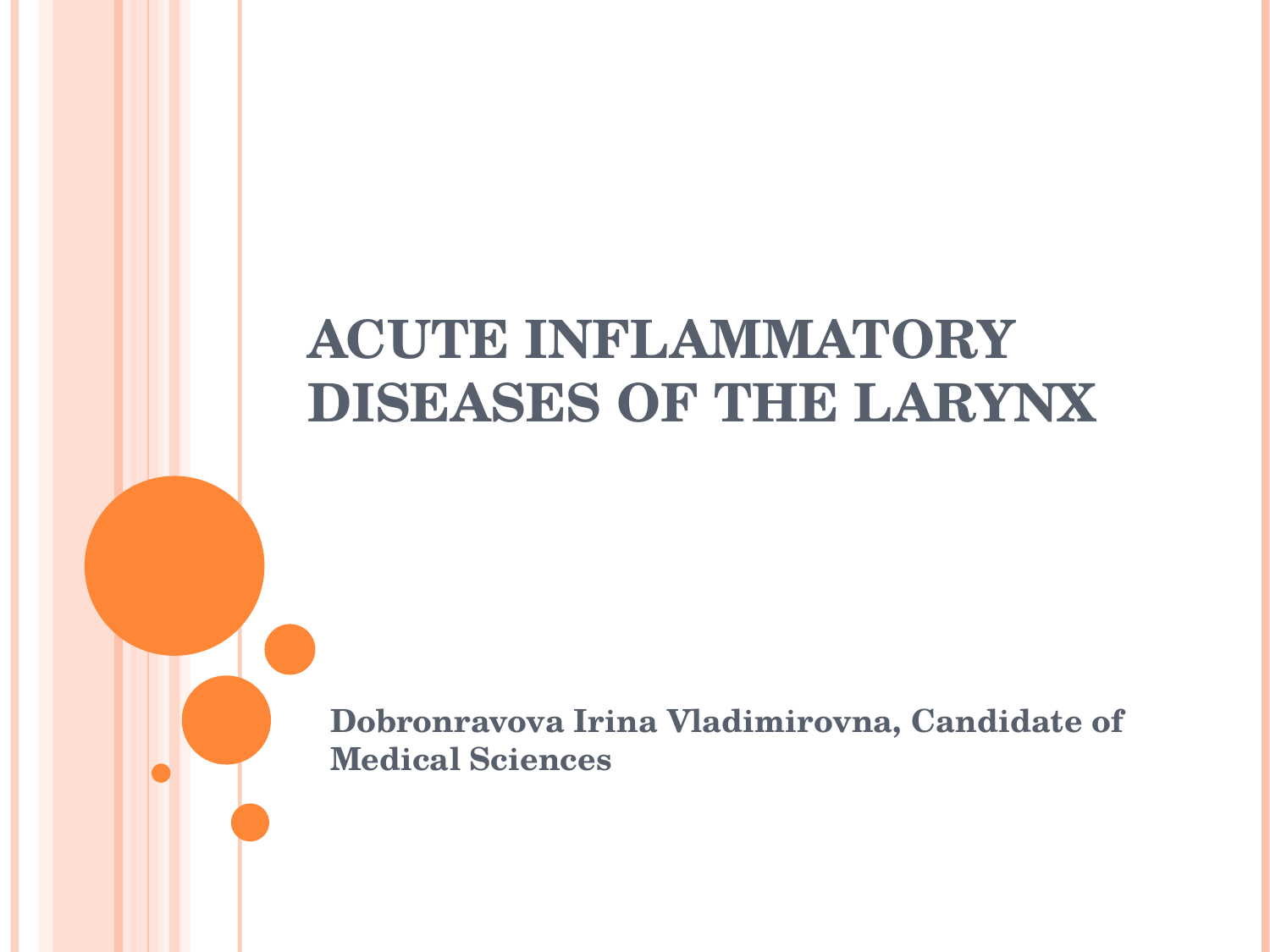

# ACUTE INFLAMMATORY DISEASES OF THE LARYNX
Dobronravova Irina Vladimirovna, Candidate of Medical Sciences